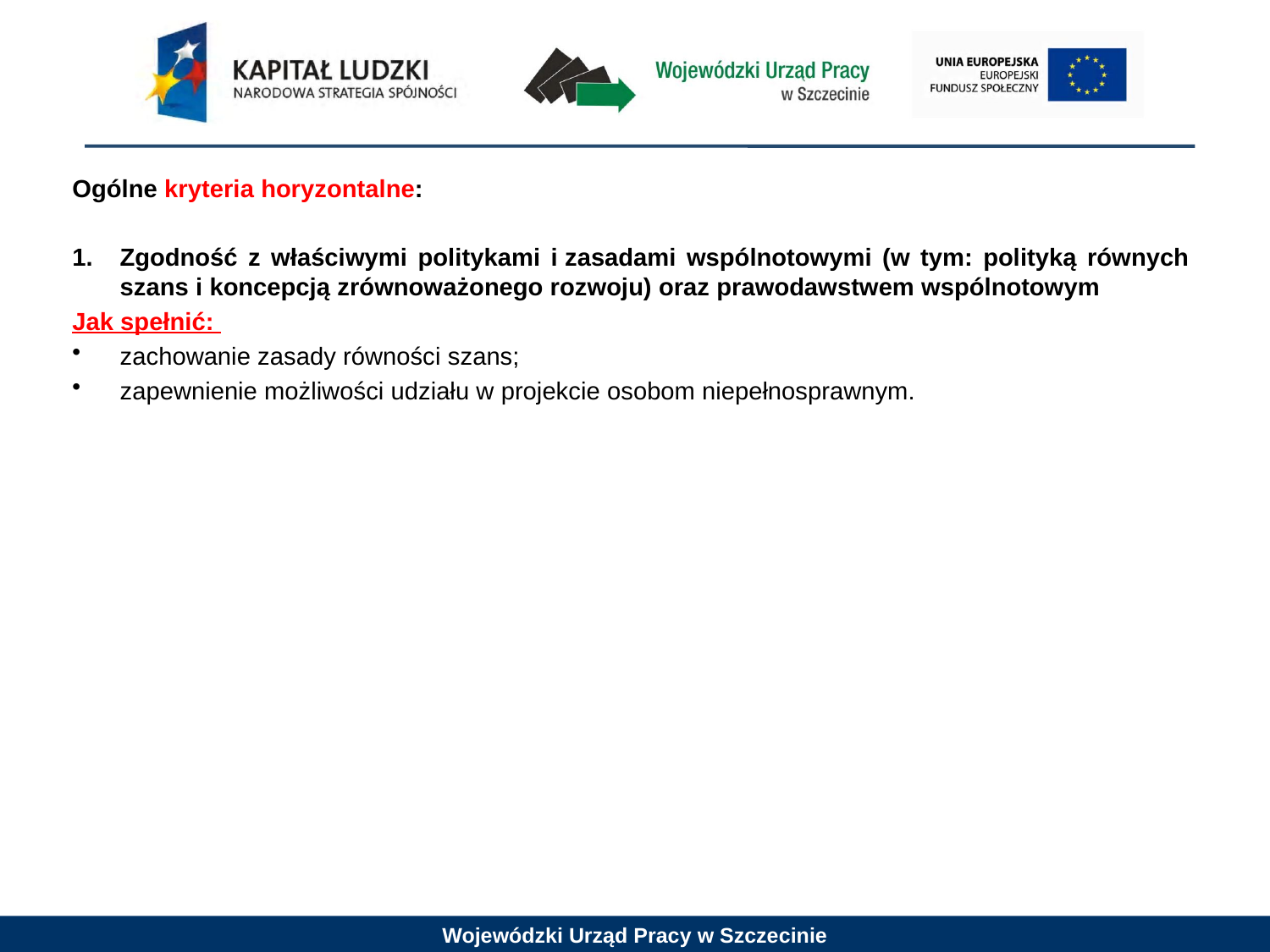

Ogólne kryteria horyzontalne:

Zgodność z właściwymi politykami i zasadami wspólnotowymi (w tym: polityką równych szans i koncepcją zrównoważonego rozwoju) oraz prawodawstwem wspólnotowym
Jak spełnić:
zachowanie zasady równości szans;
zapewnienie możliwości udziału w projekcie osobom niepełnosprawnym.